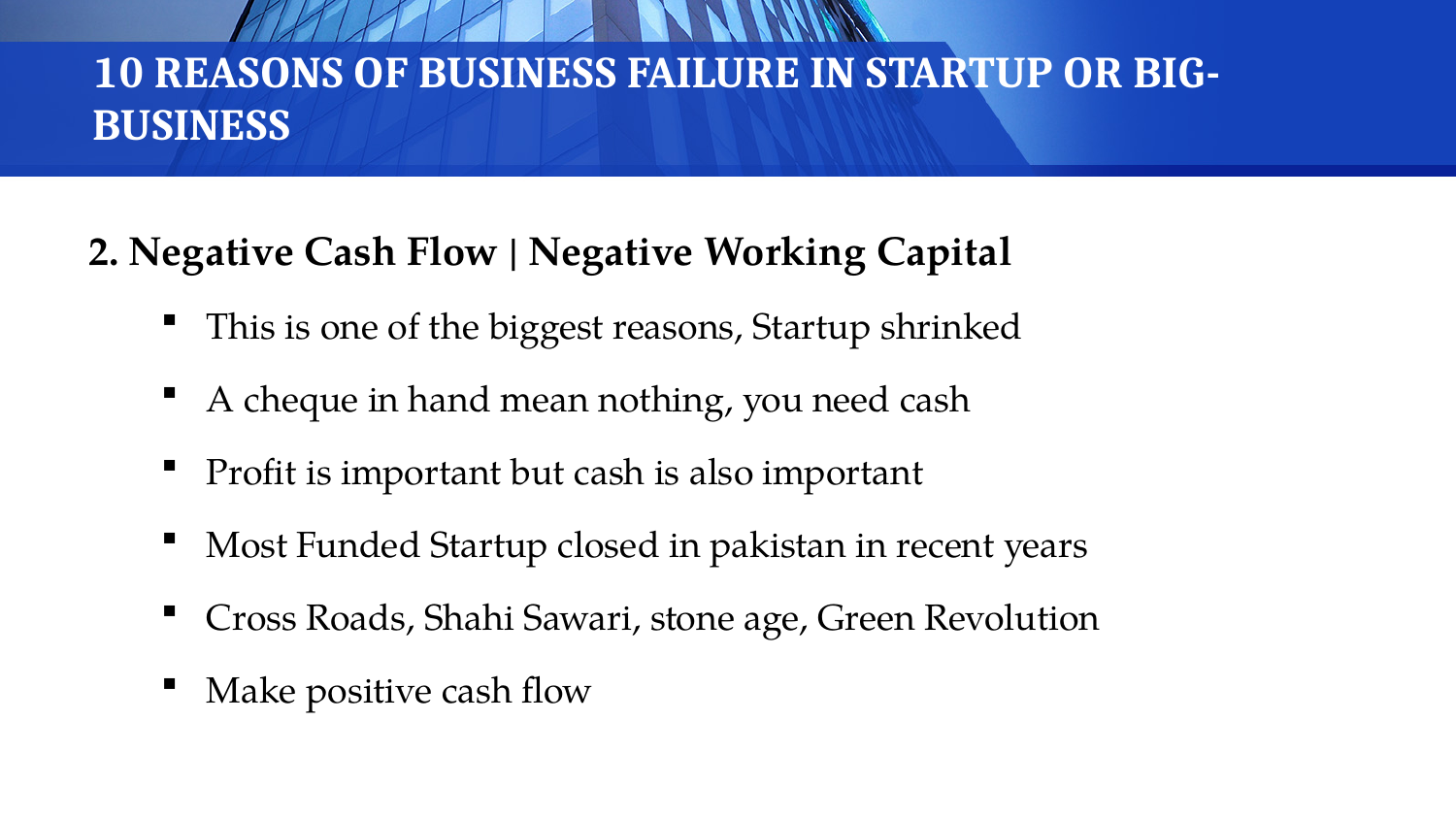

# 10 REASONS OF BUSINESS FAILURE IN STARTUP OR BIG-BUSINESS
2. Negative Cash Flow | Negative Working Capital
This is one of the biggest reasons, Startup shrinked
A cheque in hand mean nothing, you need cash
Profit is important but cash is also important
Most Funded Startup closed in pakistan in recent years
Cross Roads, Shahi Sawari, stone age, Green Revolution
Make positive cash flow